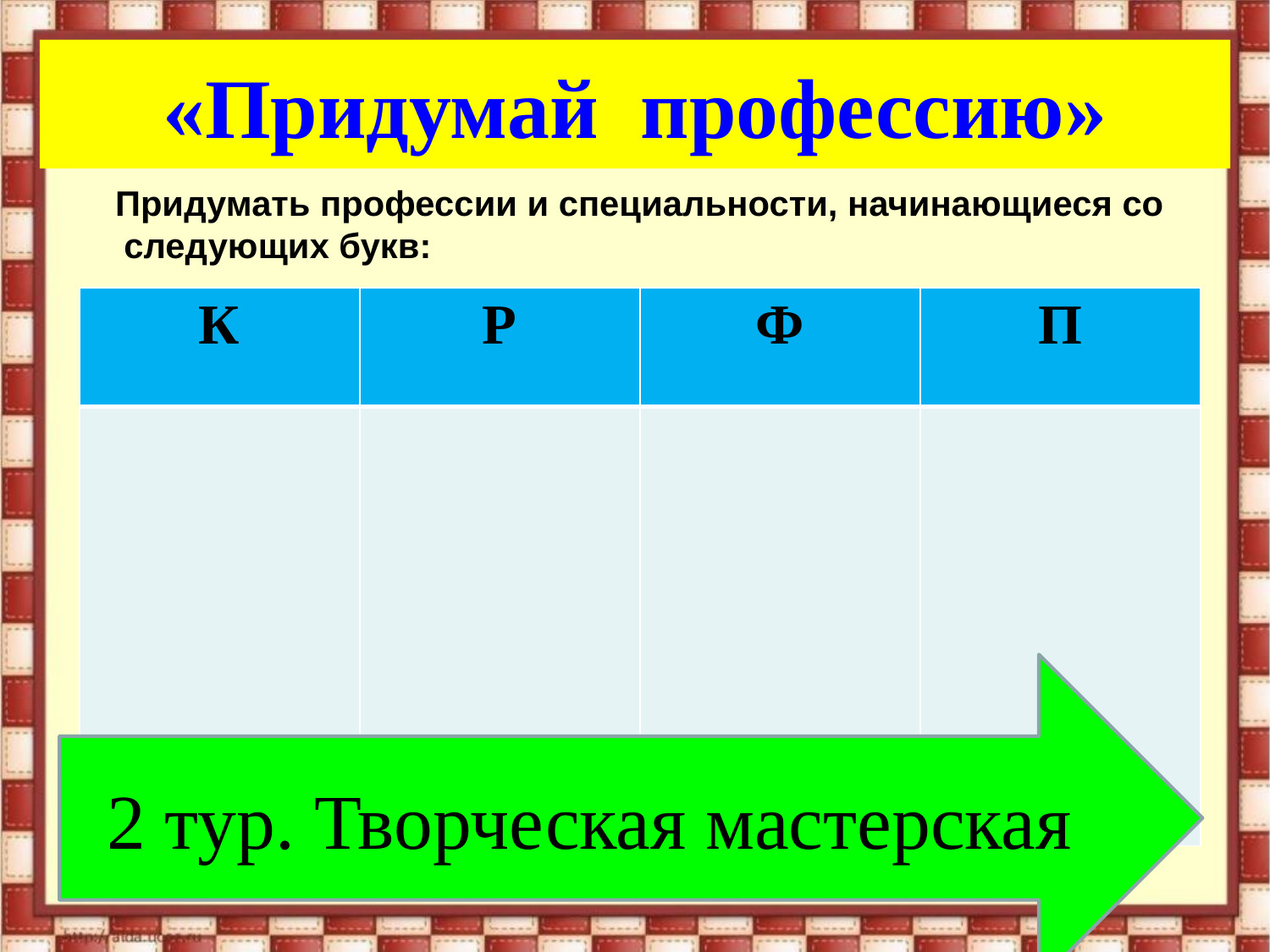

«Придумай  профессию»
# «Придумай профессию»
    Придумать профессии и специальности, начинающиеся со следующих букв:

| К | Р | Ф | П |
| --- | --- | --- | --- |
|  |  |  |  |
2 тур. Творческая мастерская